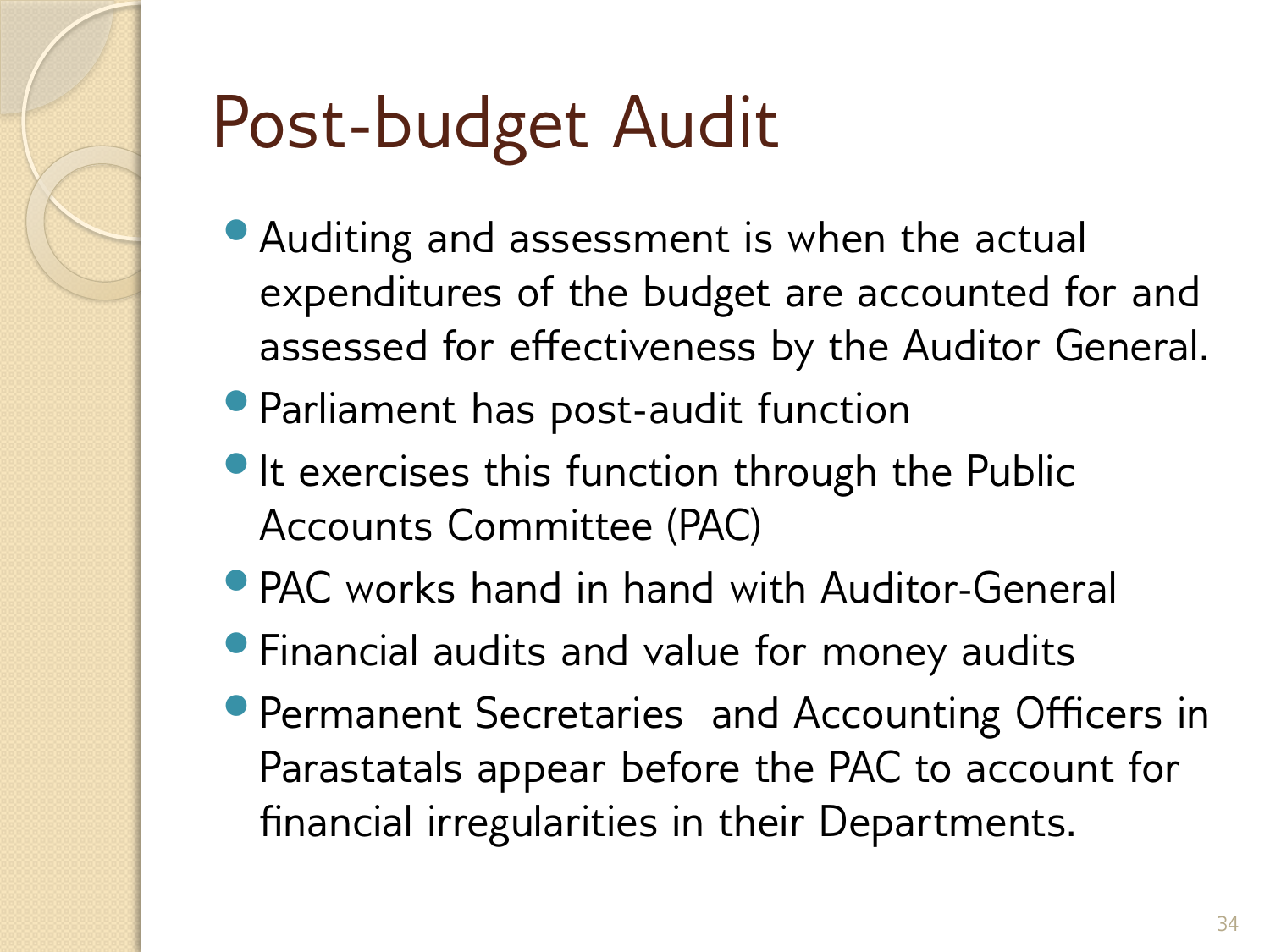

# Post-budget Audit
Auditing and assessment is when the actual expenditures of the budget are accounted for and assessed for effectiveness by the Auditor General.
Parliament has post-audit function
It exercises this function through the Public Accounts Committee (PAC)
PAC works hand in hand with Auditor-General
Financial audits and value for money audits
Permanent Secretaries  and Accounting Officers in Parastatals appear before the PAC to account for financial irregularities in their Departments.
34